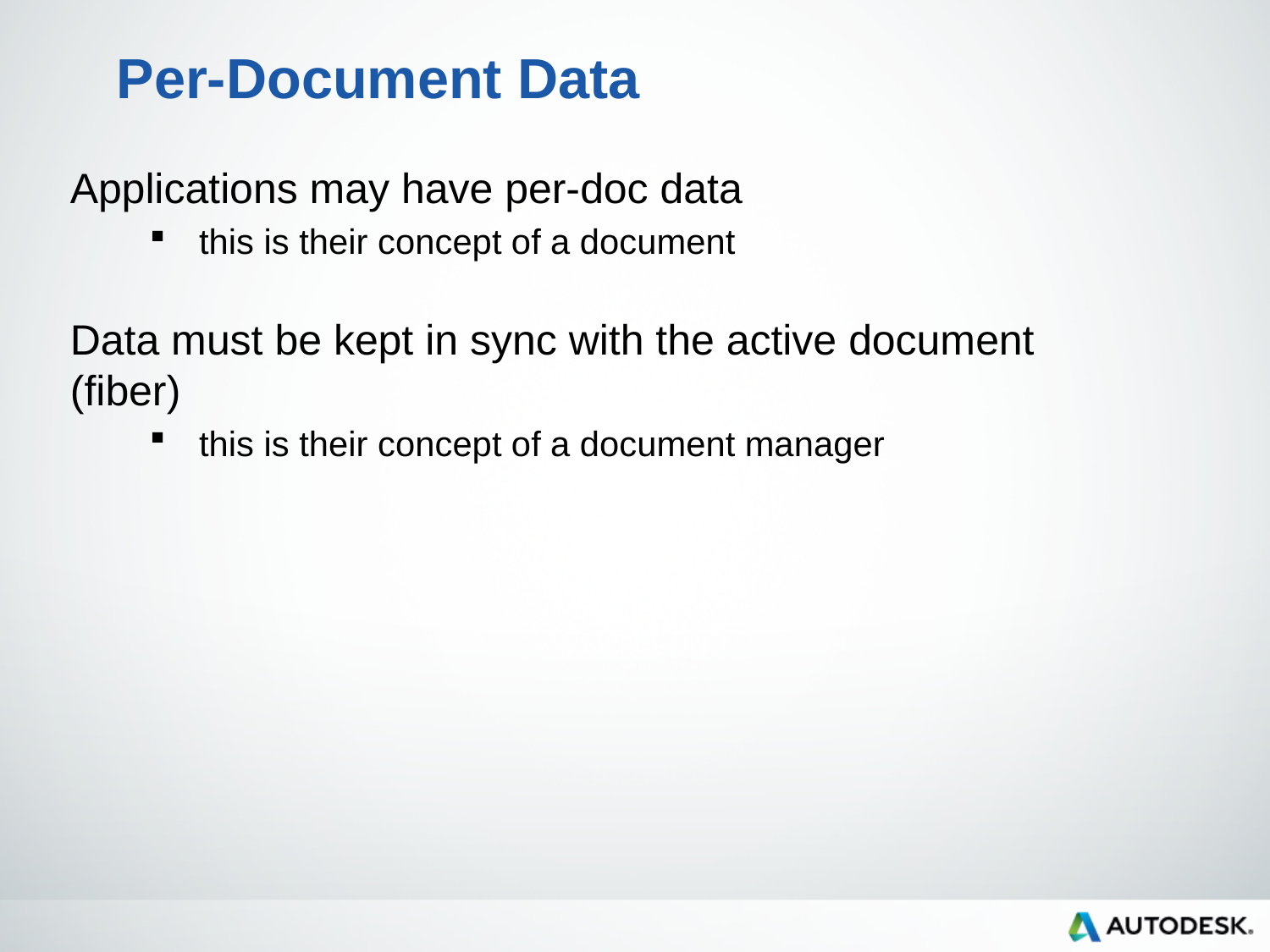

# Per-Document Data
Applications may have per-doc data
this is their concept of a document

Data must be kept in sync with the active document (fiber)
this is their concept of a document manager